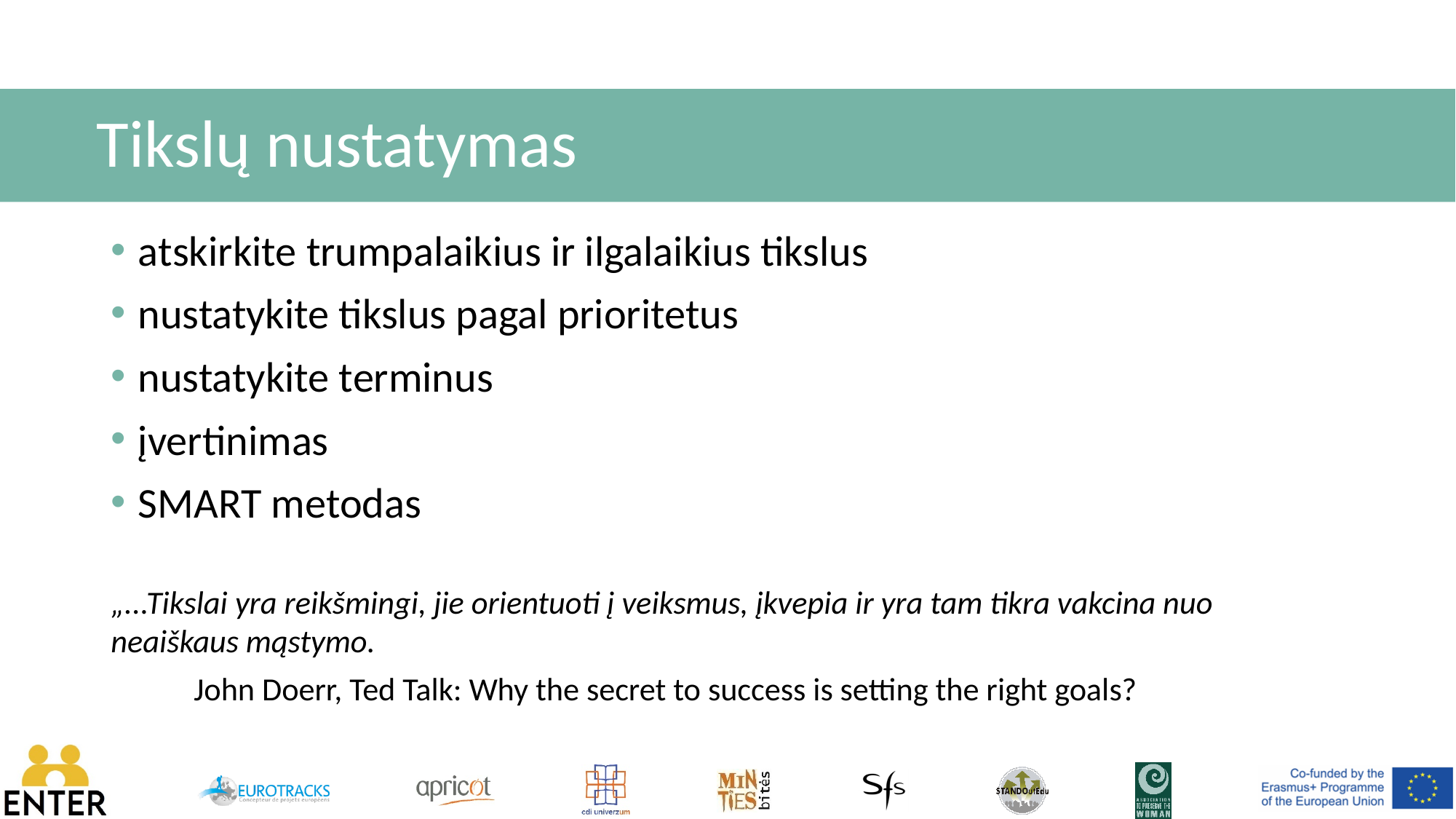

# Tikslų nustatymas
atskirkite trumpalaikius ir ilgalaikius tikslus
nustatykite tikslus pagal prioritetus
nustatykite terminus
įvertinimas
SMART metodas

„...Tikslai yra reikšmingi, jie orientuoti į veiksmus, įkvepia ir yra tam tikra vakcina nuo neaiškaus mąstymo.
		John Doerr, Ted Talk: Why the secret to success is setting the right goals?